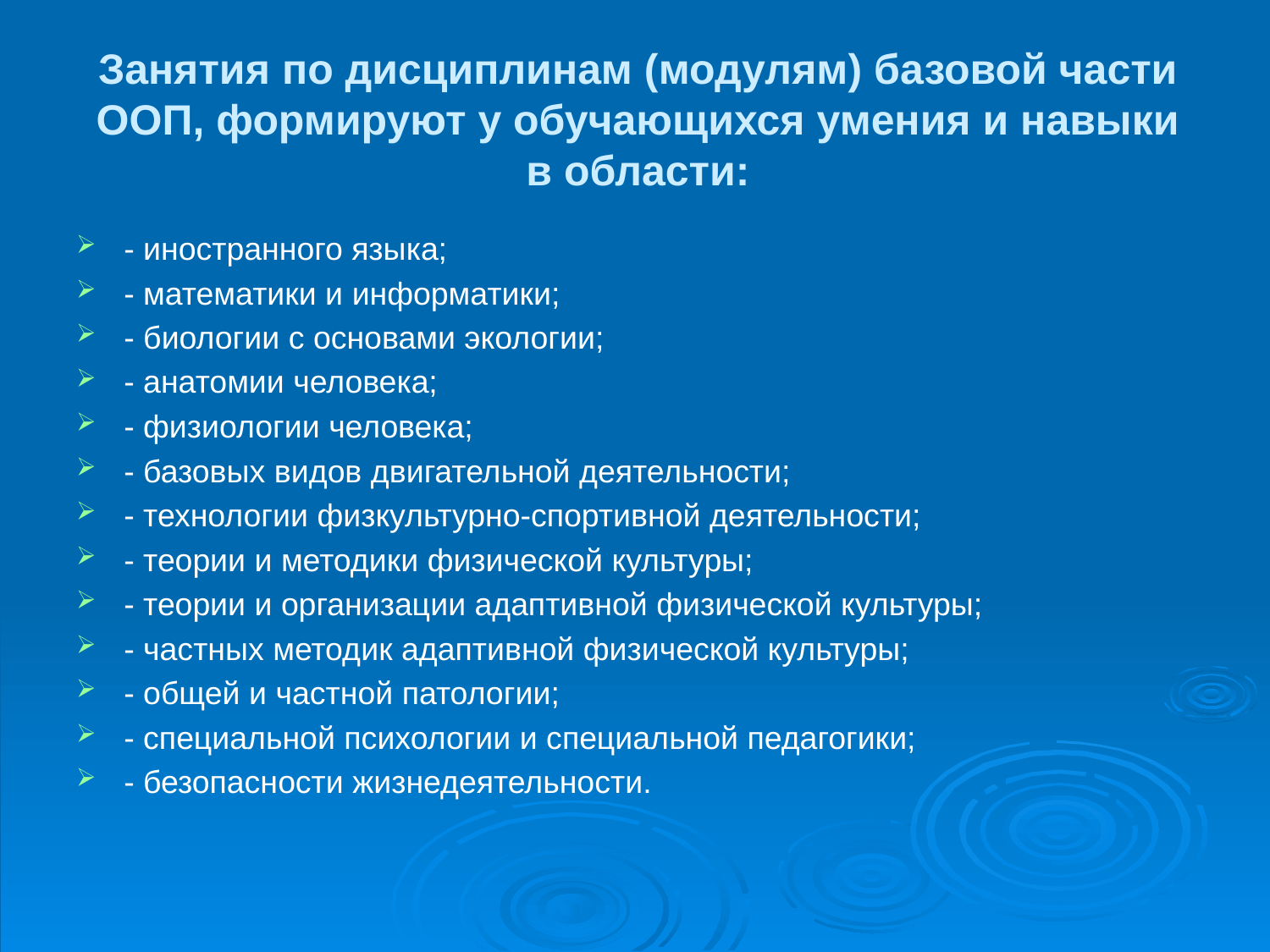

# Занятия по дисциплинам (модулям) базовой части ООП, формируют у обучающихся умения и навыки в области:
- иностранного языка;
- математики и информатики;
- биологии с основами экологии;
- анатомии человека;
- физиологии человека;
- базовых видов двигательной деятельности;
- технологии физкультурно-спортивной деятельности;
- теории и методики физической культуры;
- теории и организации адаптивной физической культуры;
- частных методик адаптивной физической культуры;
- общей и частной патологии;
- специальной психологии и специальной педагогики;
- безопасности жизнедеятельности.